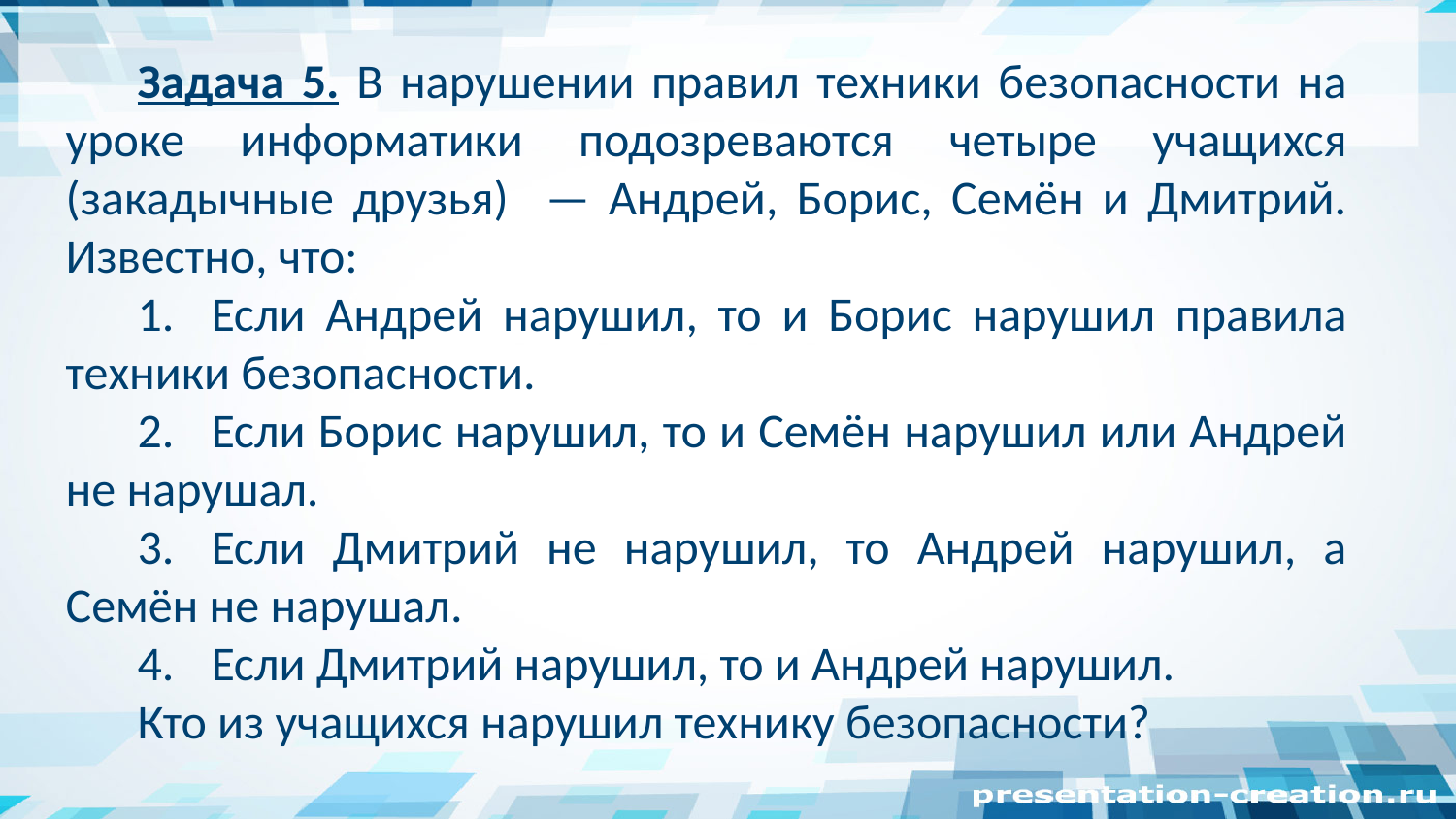

Задача 5. В нарушении правил техники безопасности на уроке информатики подозреваются четыре учащихся (закадычные друзья)  — Андрей, Борис, Семён и Дмитрий. Известно, что:
1.	Если Андрей нарушил, то и Борис нарушил правила техники безопасности.
2.	Если Борис нарушил, то и Семён нарушил или Андрей не нарушал.
3.	Если Дмитрий не нарушил, то Андрей нарушил, а Семён не нарушал.
4.	Если Дмитрий нарушил, то и Андрей нарушил.
Кто из учащихся нарушил технику безопасности?